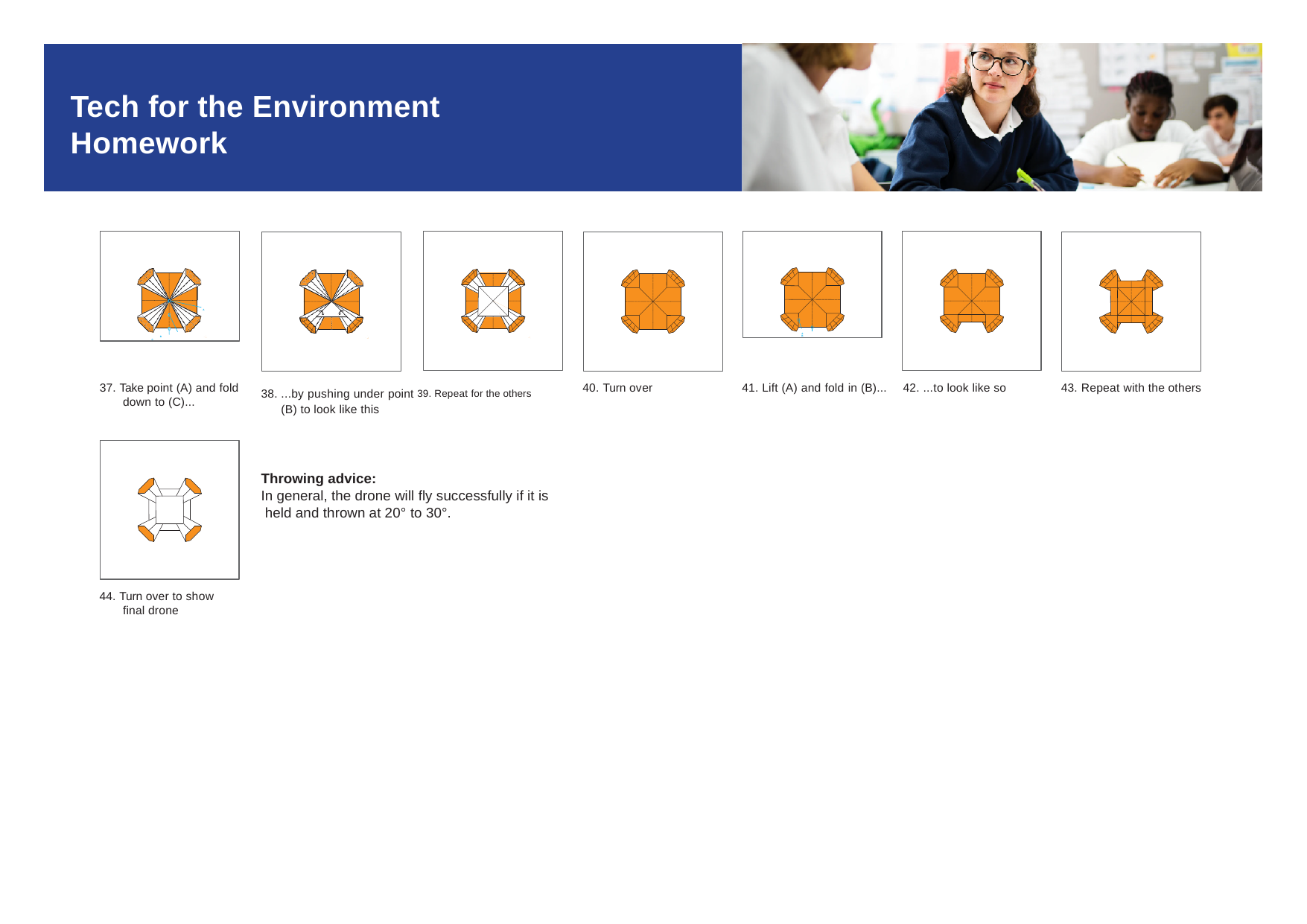

# Tech for the Environment  Homework

A

B
C

A
B

37. Take point (A) and fold  down to (C)...
41. Lift (A) and fold in (B)...	42. ...to look like so
38. ...by pushing under point 39. Repeat for the others
(B) to look like this
40. Turn over
43. Repeat with the others

Throwing advice:
In general, the drone will fly successfully if it is  held and thrown at 20° to 30°.

44. Turn over to show  final drone